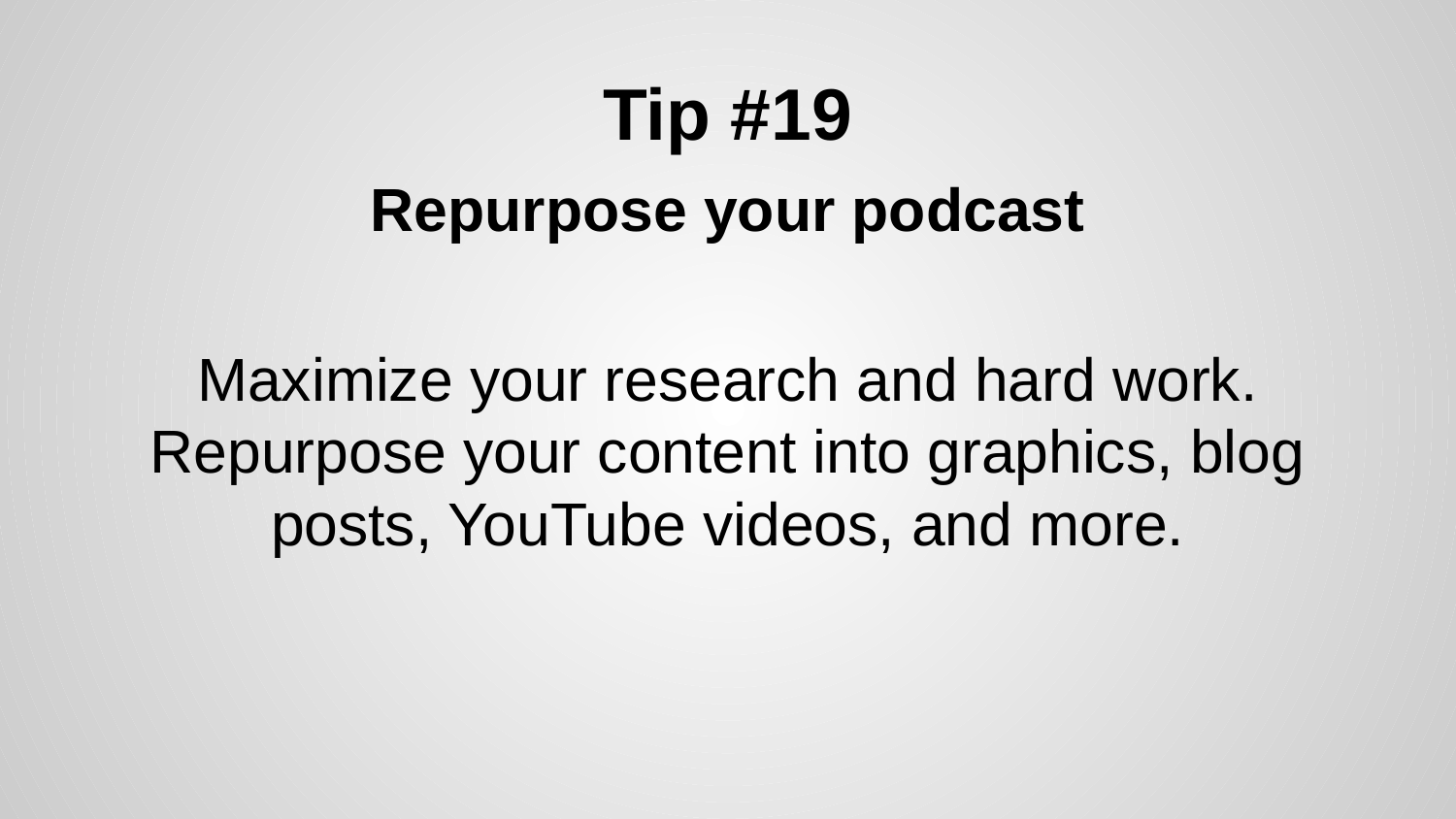

# Tip #19

Repurpose your podcast

Maximize your research and hard work. Repurpose your content into graphics, blog posts, YouTube videos, and more.